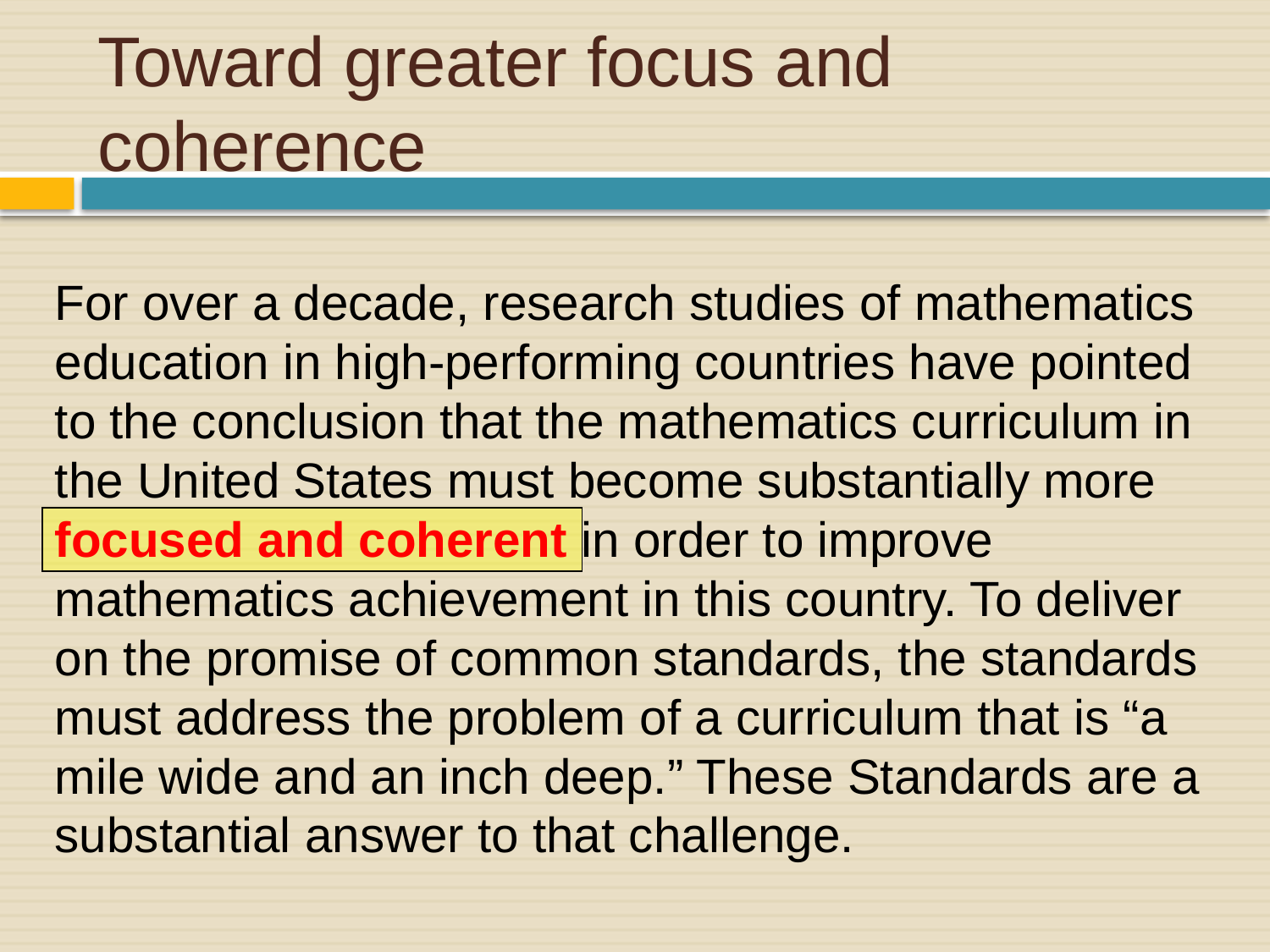

# Toward greater focus and coherence
For over a decade, research studies of mathematics education in high-performing countries have pointed to the conclusion that the mathematics curriculum in the United States must become substantially more focused and coherent in order to improve mathematics achievement in this country. To deliver on the promise of common standards, the standards must address the problem of a curriculum that is “a mile wide and an inch deep.” These Standards are a substantial answer to that challenge.